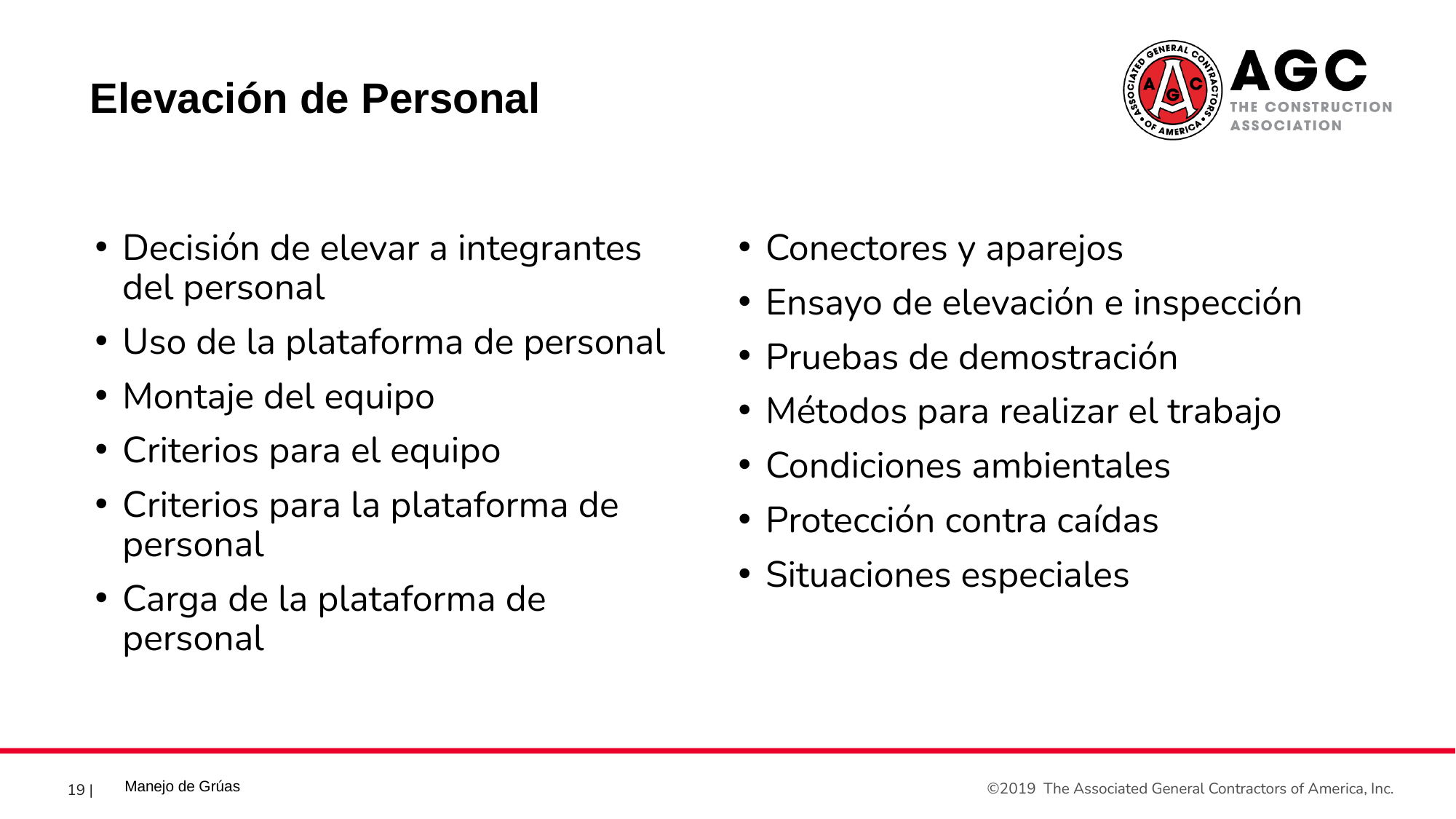

Elevación de Personal
Decisión de elevar a integrantes del personal
Uso de la plataforma de personal
Montaje del equipo
Criterios para el equipo
Criterios para la plataforma de personal
Carga de la plataforma de personal

Conectores y aparejos
Ensayo de elevación e inspección
Pruebas de demostración
Métodos para realizar el trabajo
Condiciones ambientales
Protección contra caídas
Situaciones especiales
Manejo de Grúas